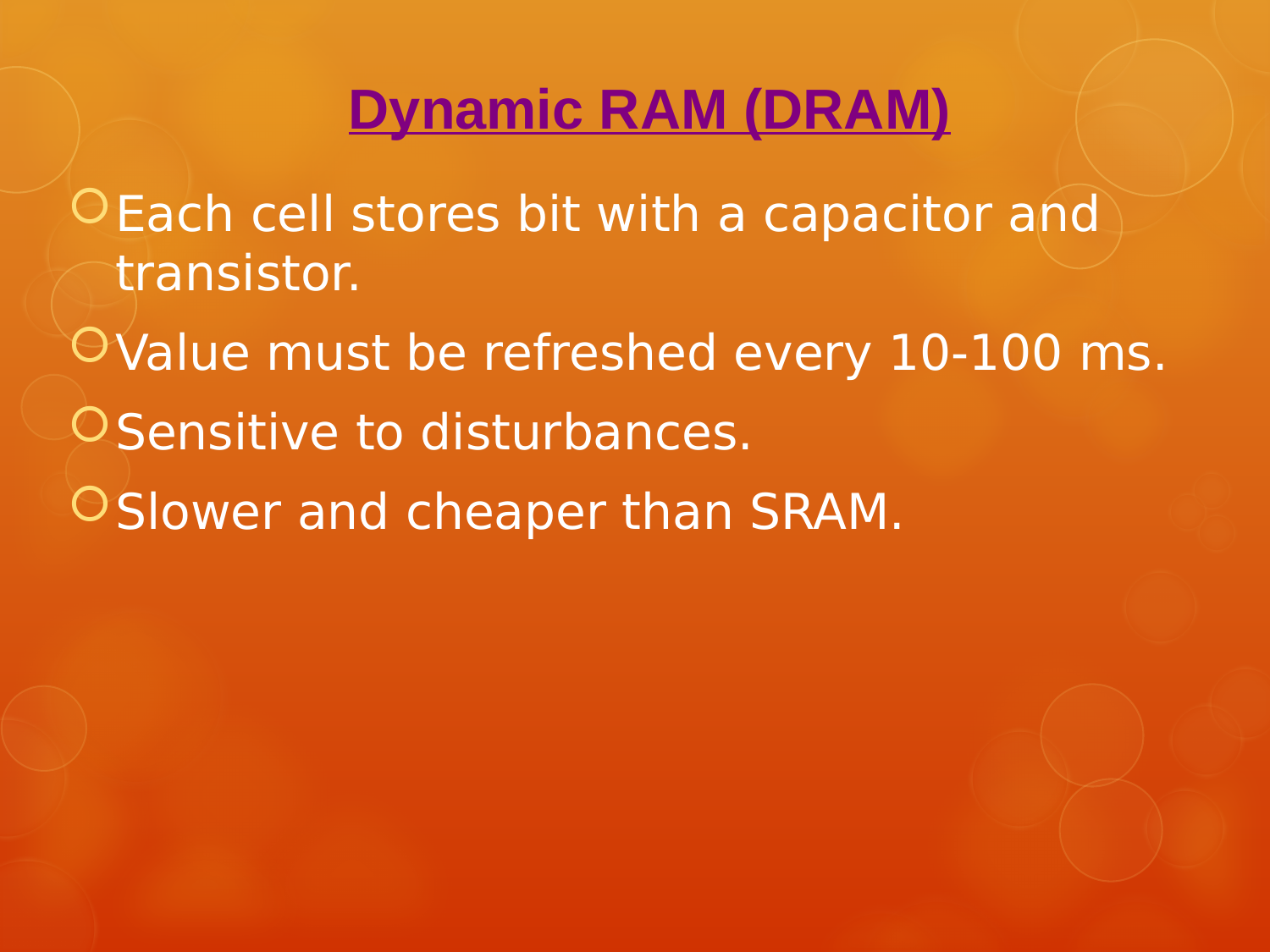

Dynamic RAM (DRAM)
Each cell stores bit with a capacitor and transistor.
Value must be refreshed every 10-100 ms.
Sensitive to disturbances.
Slower and cheaper than SRAM.